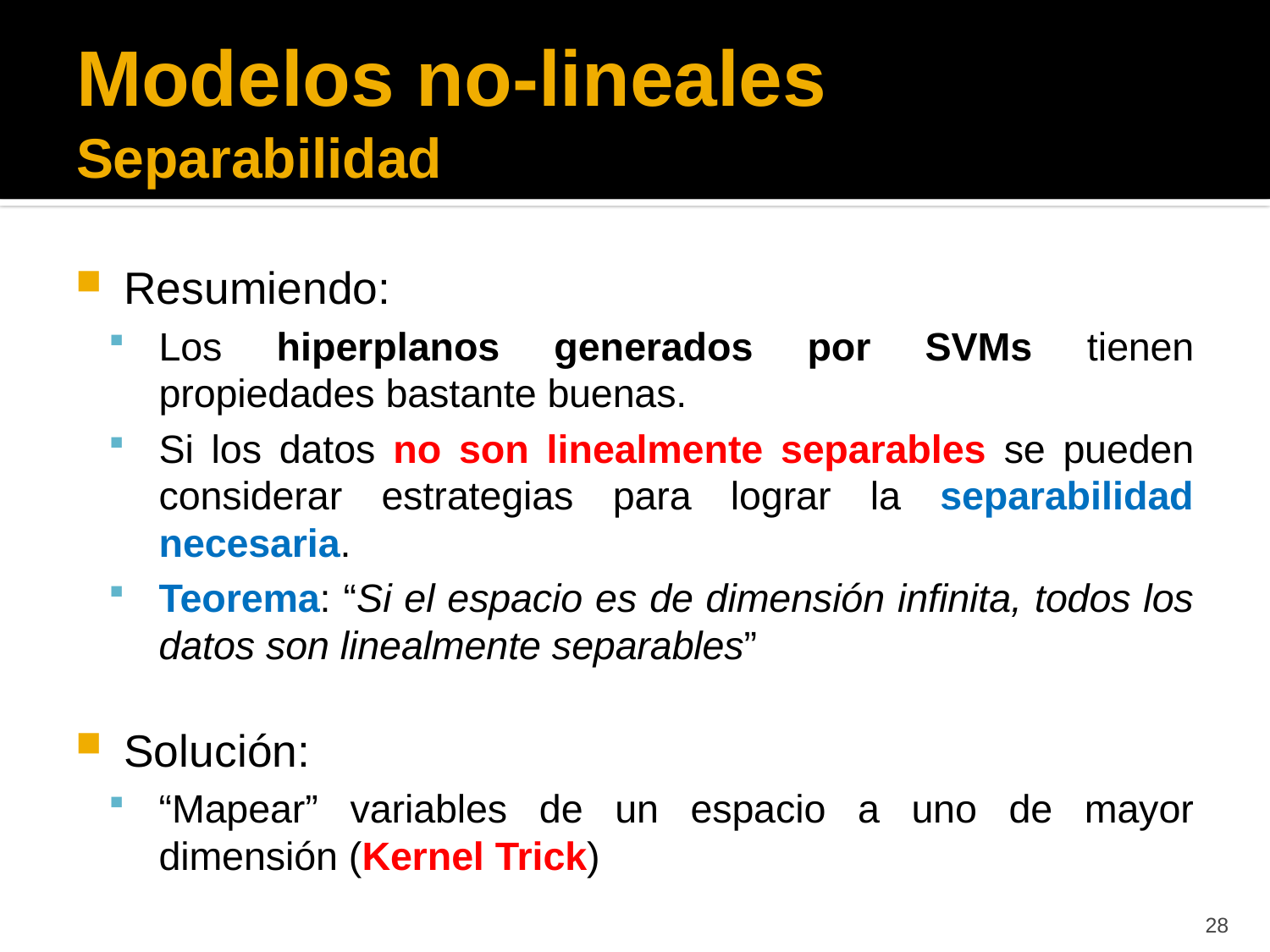

# Modelos no-lineales Separabilidad
Resumiendo:
Los hiperplanos generados por SVMs tienen propiedades bastante buenas.
Si los datos no son linealmente separables se pueden considerar estrategias para lograr la separabilidad necesaria.
Teorema: “Si el espacio es de dimensión infinita, todos los datos son linealmente separables”

Solución:
“Mapear” variables de un espacio a uno de mayor dimensión (Kernel Trick)

28